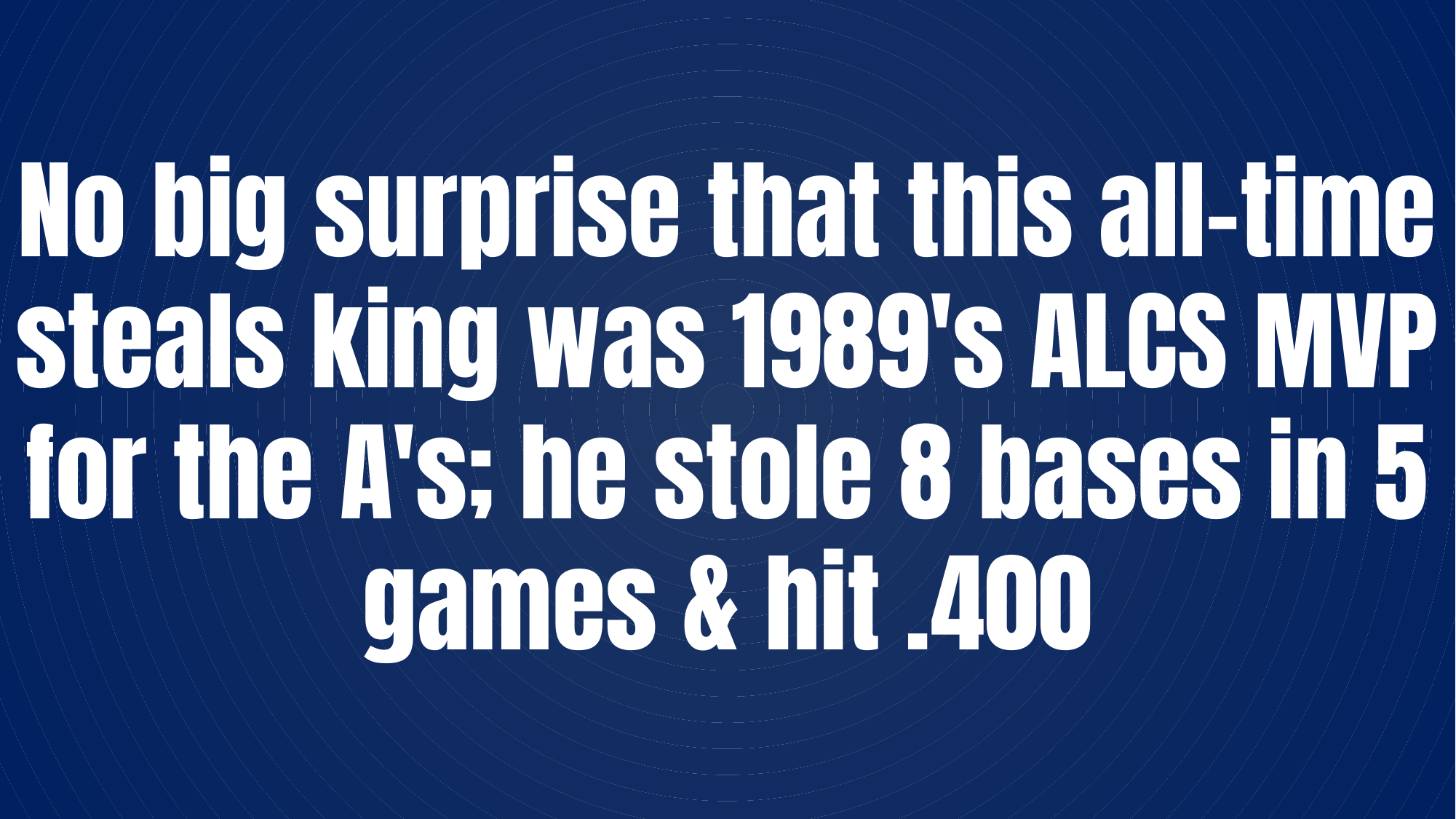

No big surprise that this all-time steals king was 1989's ALCS MVP for the A's; he stole 8 bases in 5 games & hit .400